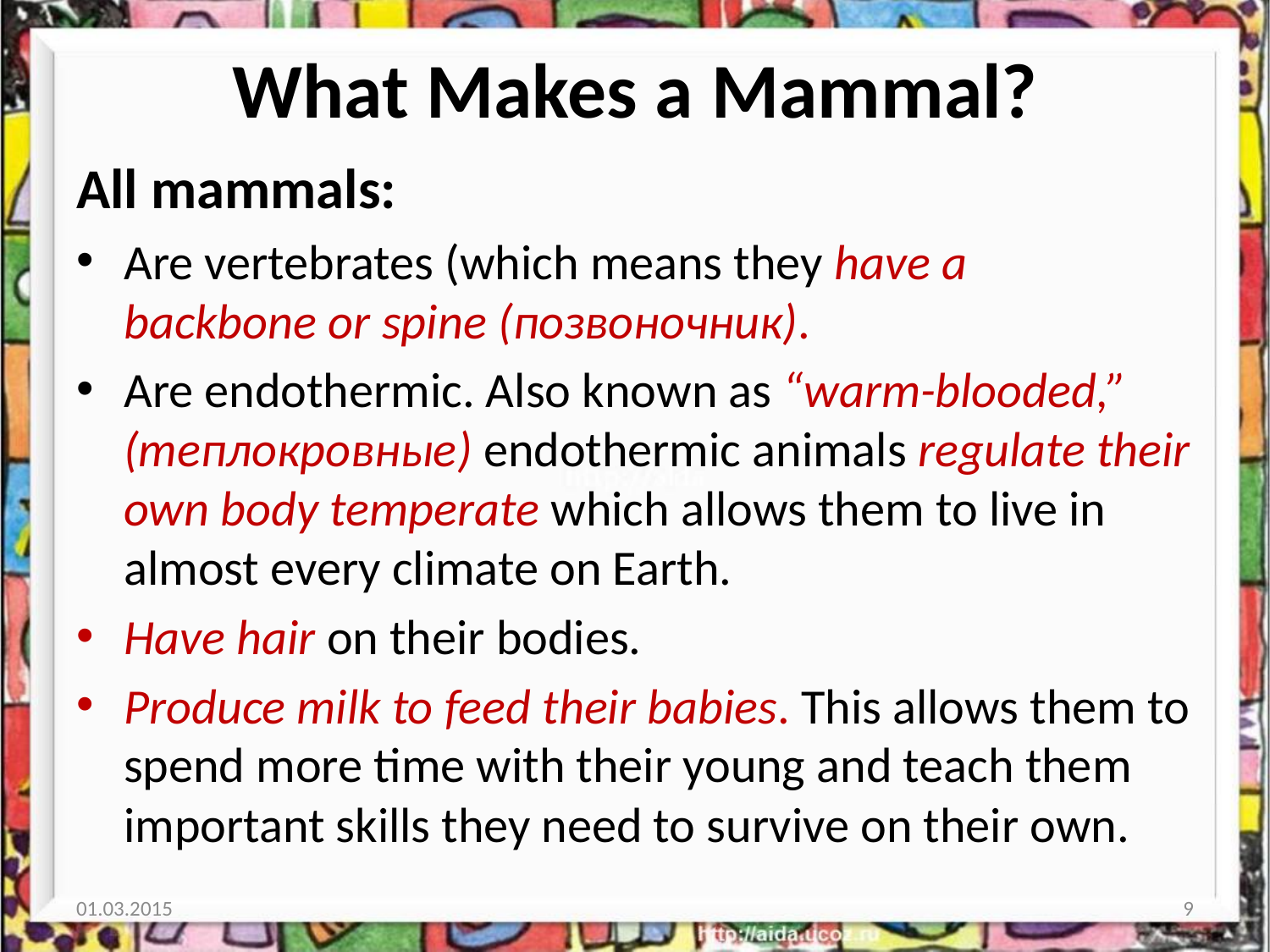

# What Makes a Mammal?
All mammals:
Are vertebrates (which means they have a backbone or spine (позвоночник).
Are endothermic. Also known as “warm-blooded,” (теплокровные) endothermic animals regulate their own body temperate which allows them to live in almost every climate on Earth.
Have hair on their bodies.
Produce milk to feed their babies. This allows them to spend more time with their young and teach them important skills they need to survive on their own.

01.03.2015
9